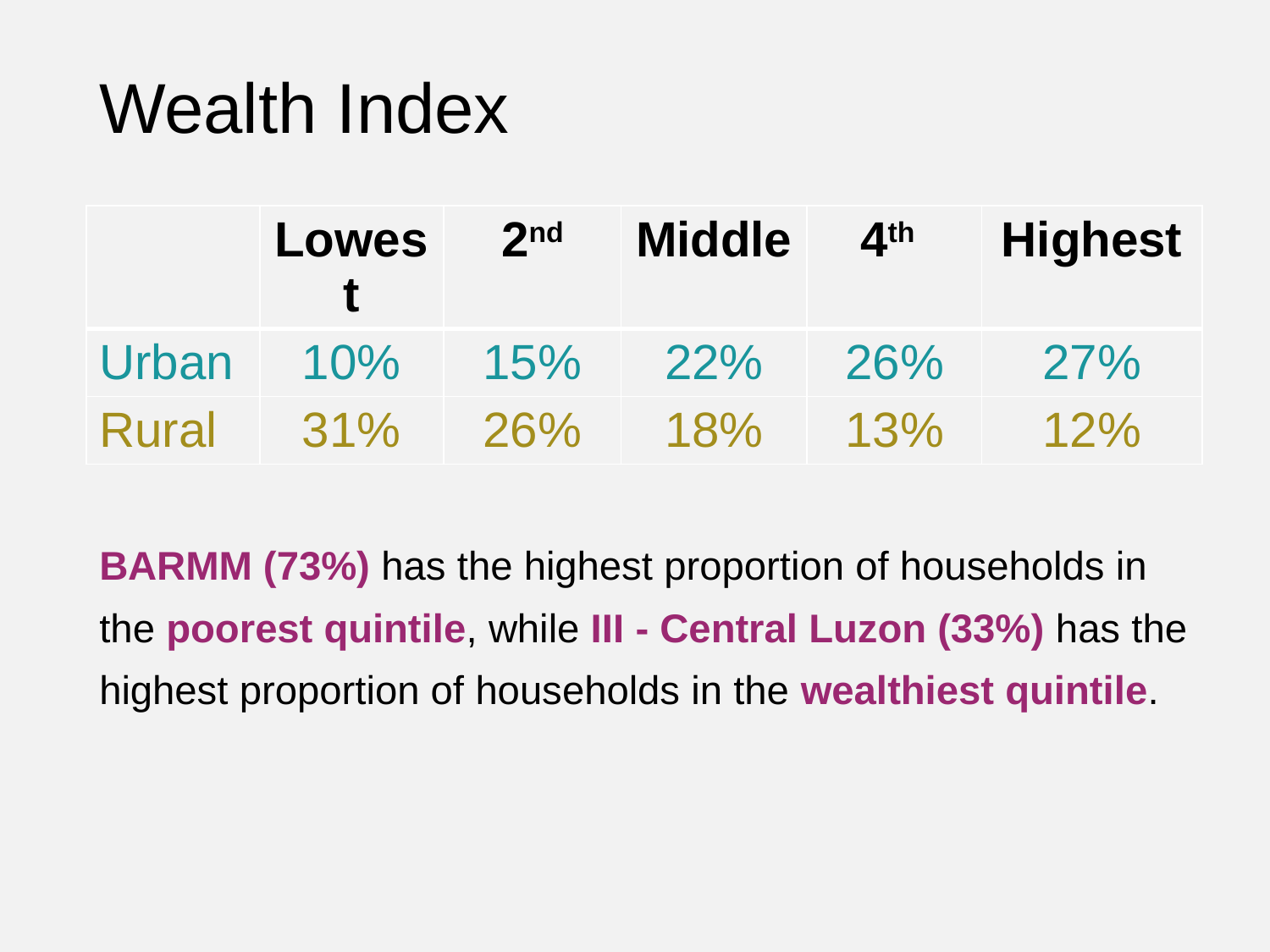

# Wealth Index
|  | Lowest | 2nd | Middle | 4th | Highest |
| --- | --- | --- | --- | --- | --- |
| Urban | 10% | 15% | 22% | 26% | 27% |
| Rural | 31% | 26% | 18% | 13% | 12% |
BARMM (73%) has the highest proportion of households in the poorest quintile, while III - Central Luzon (33%) has the highest proportion of households in the wealthiest quintile.